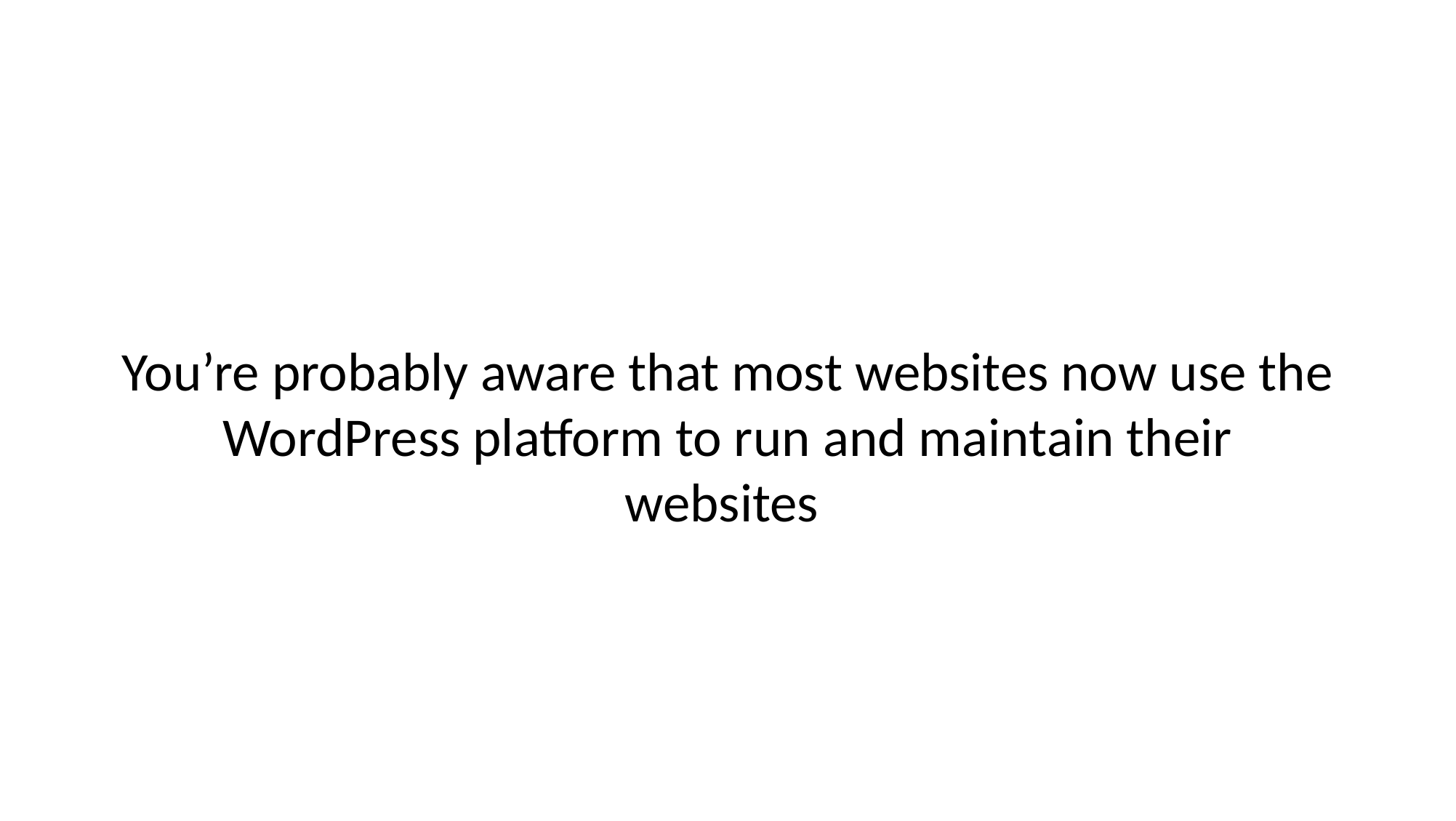

# You’re probably aware that most websites now use the WordPress platform to run and maintain their websites